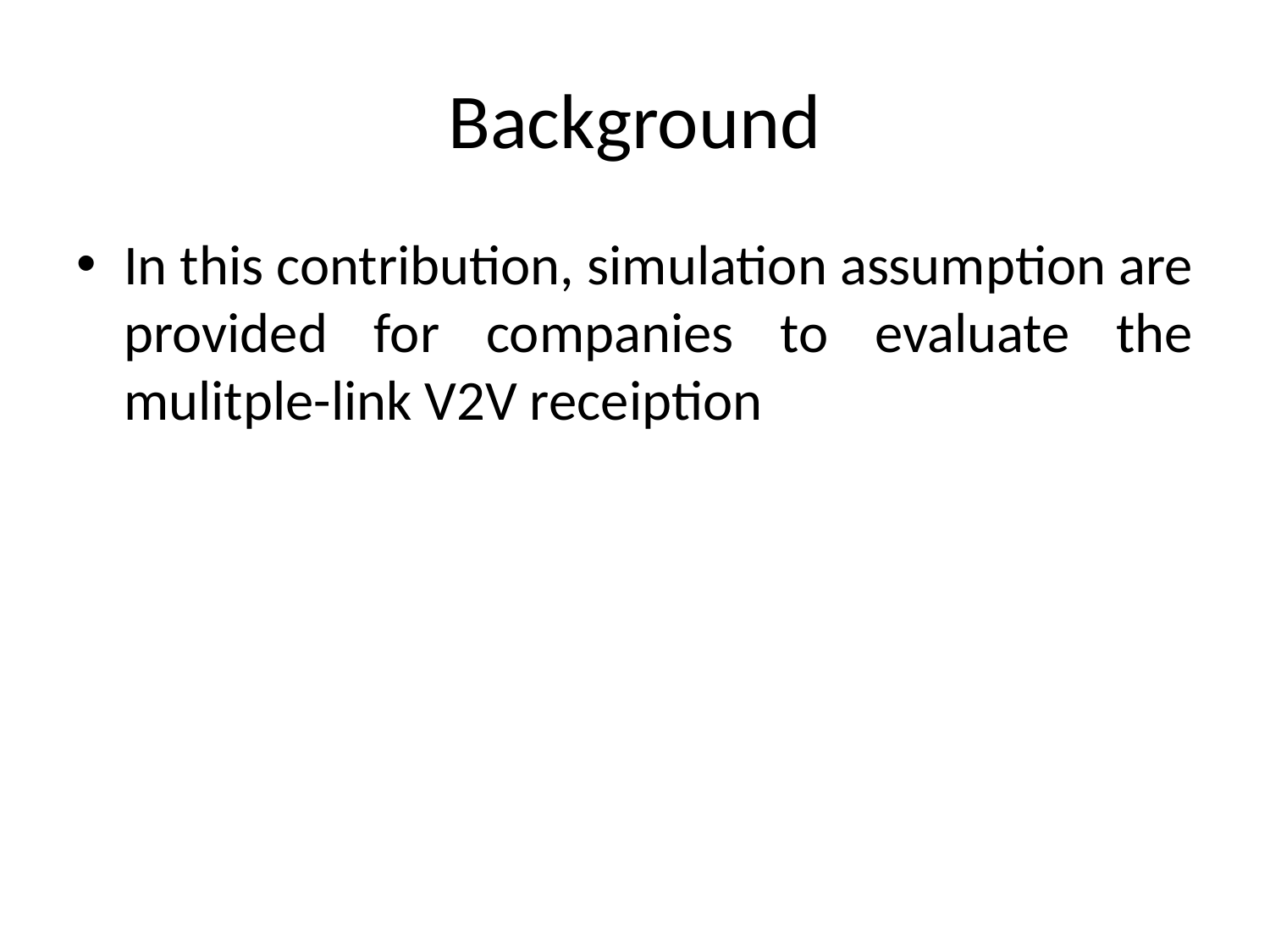

# Background
In this contribution, simulation assumption are provided for companies to evaluate the mulitple-link V2V receiption